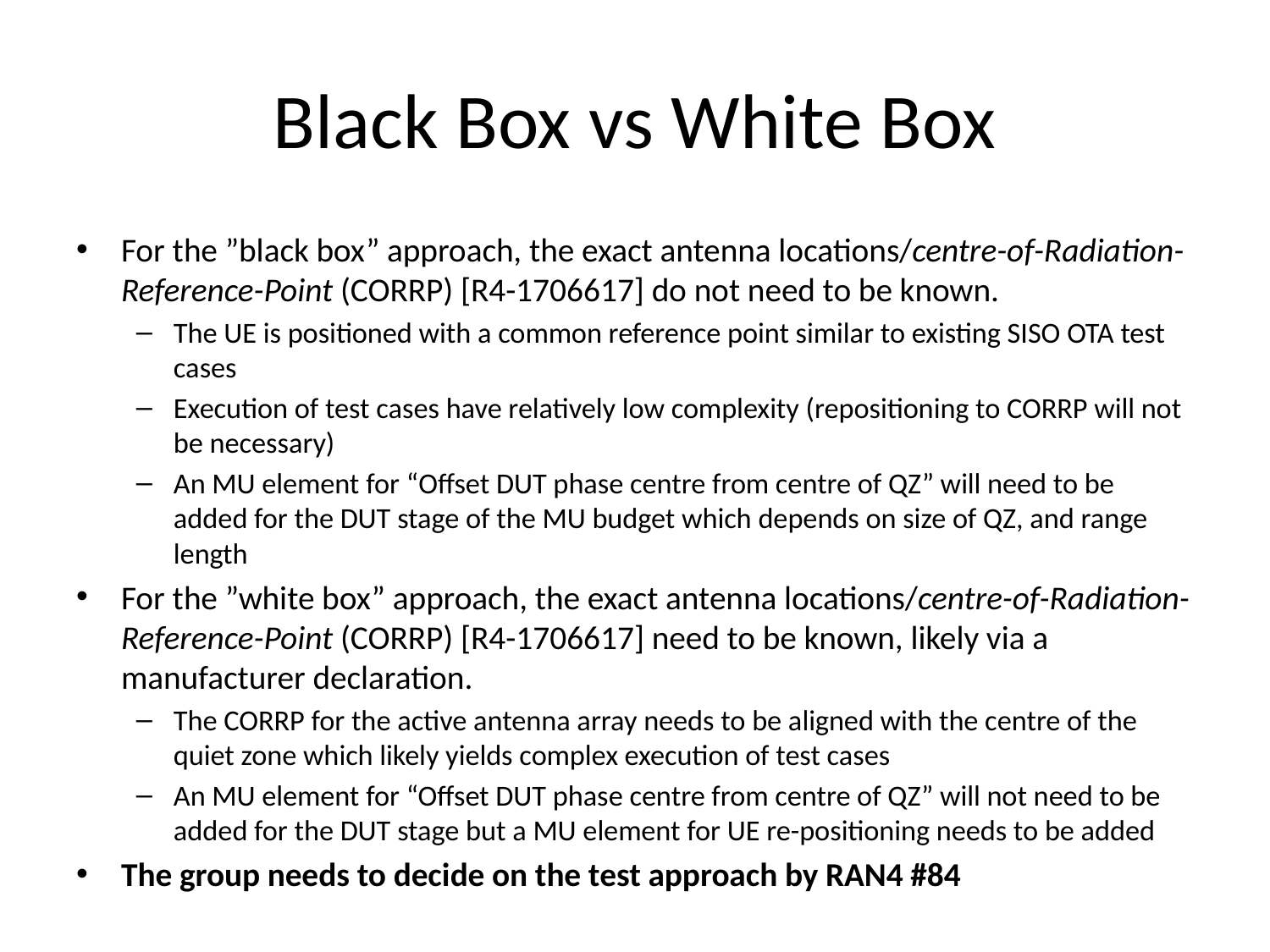

# Black Box vs White Box
For the ”black box” approach, the exact antenna locations/centre-of-Radiation-Reference-Point (CORRP) [R4-1706617] do not need to be known.
The UE is positioned with a common reference point similar to existing SISO OTA test cases
Execution of test cases have relatively low complexity (repositioning to CORRP will not be necessary)
An MU element for “Offset DUT phase centre from centre of QZ” will need to be added for the DUT stage of the MU budget which depends on size of QZ, and range length
For the ”white box” approach, the exact antenna locations/centre-of-Radiation-Reference-Point (CORRP) [R4-1706617] need to be known, likely via a manufacturer declaration.
The CORRP for the active antenna array needs to be aligned with the centre of the quiet zone which likely yields complex execution of test cases
An MU element for “Offset DUT phase centre from centre of QZ” will not need to be added for the DUT stage but a MU element for UE re-positioning needs to be added
The group needs to decide on the test approach by RAN4 #84